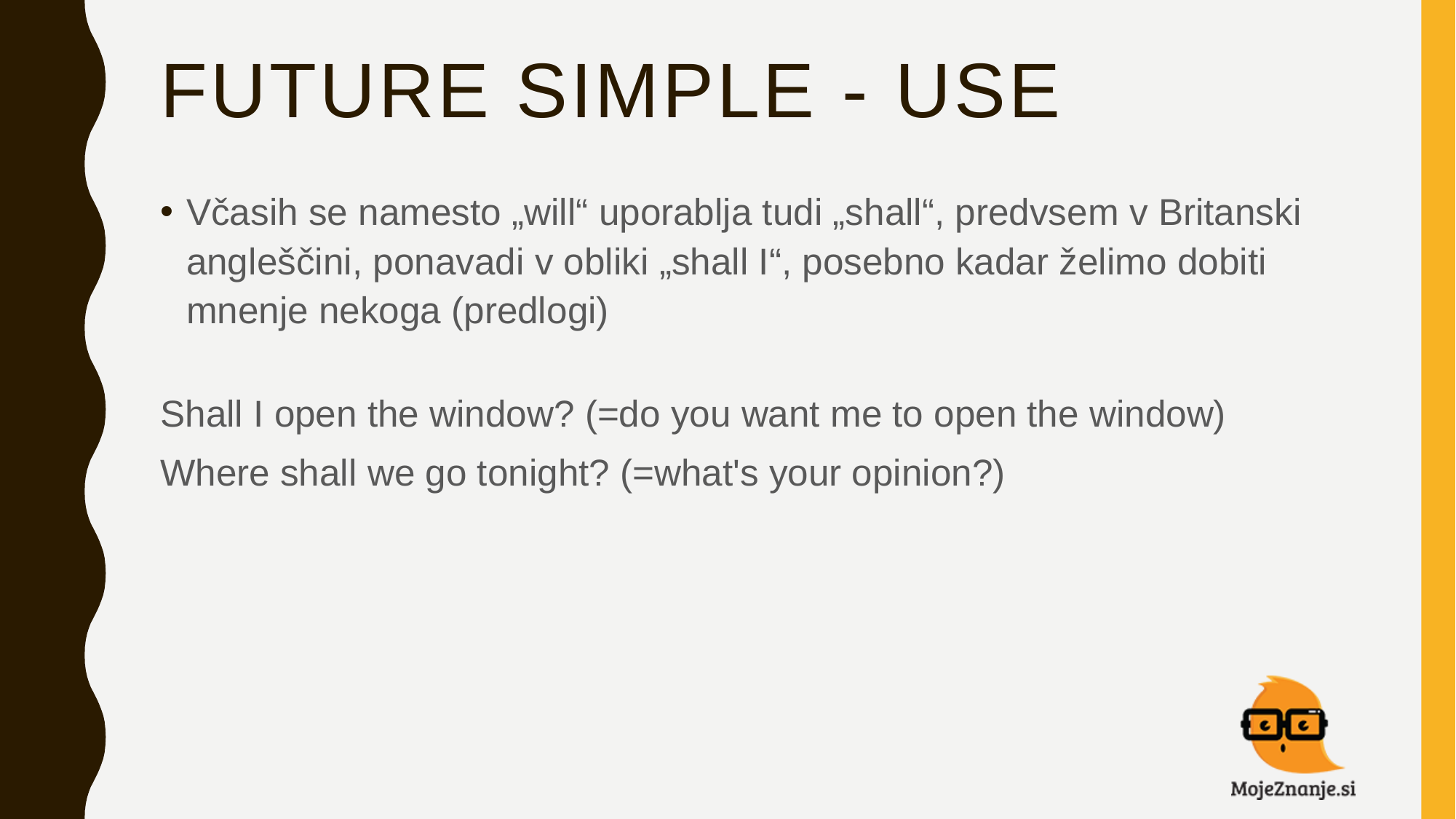

# FUTURE SIMPLE - USE
Včasih se namesto „will“ uporablja tudi „shall“, predvsem v Britanski angleščini, ponavadi v obliki „shall I“, posebno kadar želimo dobiti mnenje nekoga (predlogi)
Shall I open the window? (=do you want me to open the window)
Where shall we go tonight? (=what's your opinion?)